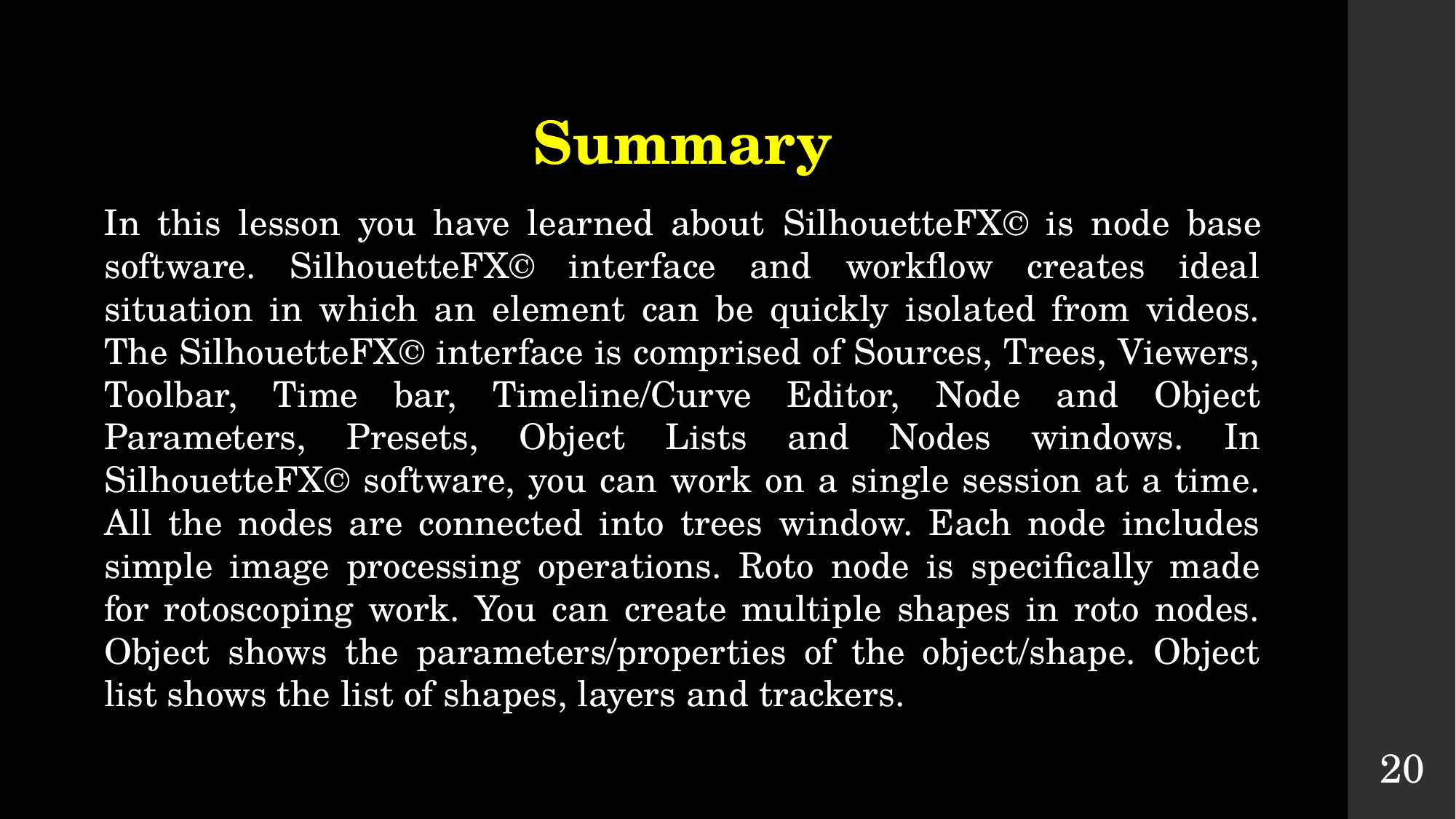

Summary
In this lesson you have learned about SilhouetteFX© is node base software. SilhouetteFX© interface and workflow creates ideal situation in which an element can be quickly isolated from videos. The SilhouetteFX© interface is comprised of Sources, Trees, Viewers, Toolbar, Time bar, Timeline/Curve Editor, Node and Object Parameters, Presets, Object Lists and Nodes windows. In SilhouetteFX© software, you can work on a single session at a time. All the nodes are connected into trees window. Each node includes simple image processing operations. Roto node is specifically made for rotoscoping work. You can create multiple shapes in roto nodes. Object shows the parameters/properties of the object/shape. Object list shows the list of shapes, layers and trackers.
20